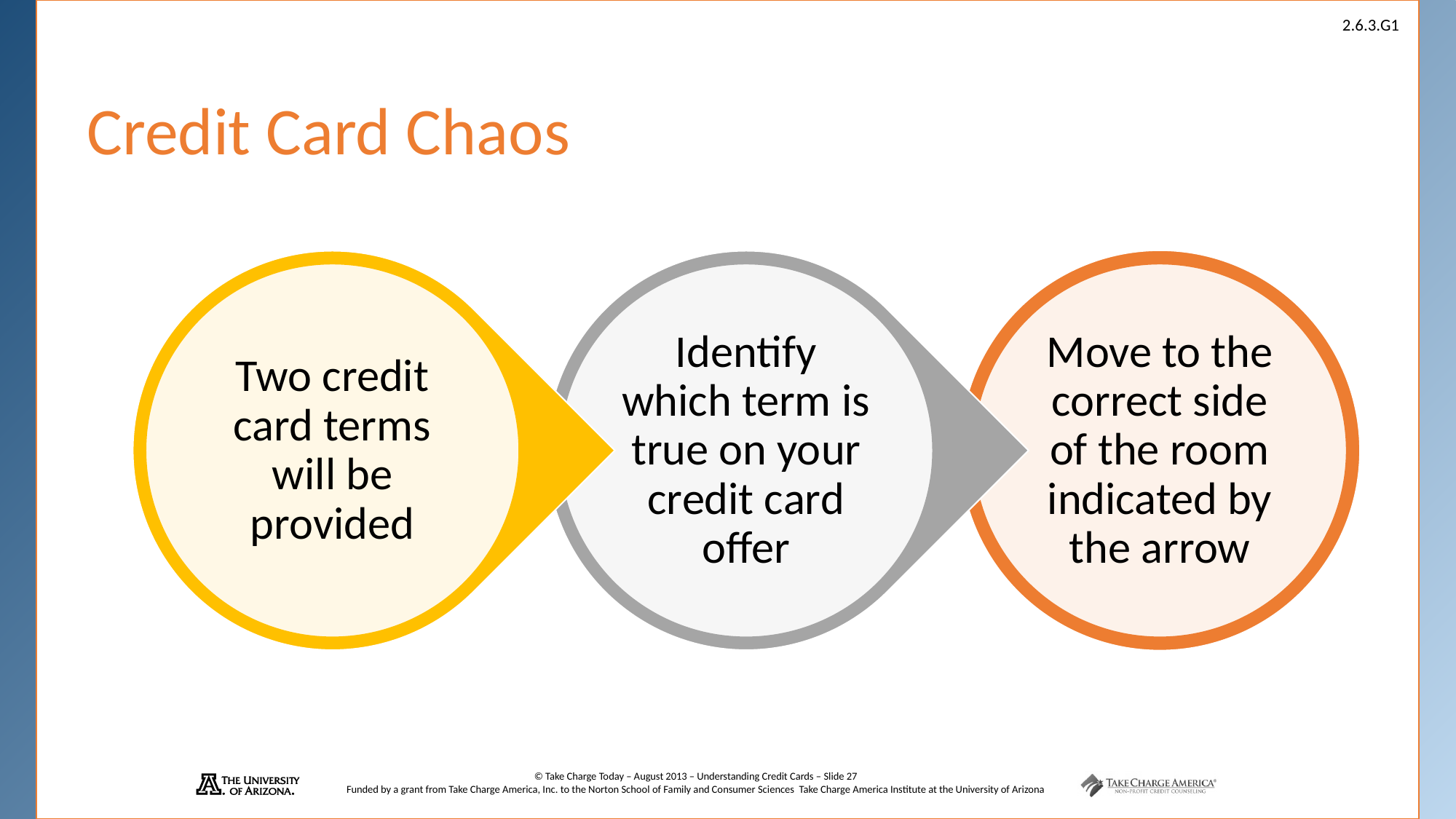

# Credit Card Chaos
Move to the correct side of the room indicated by the arrow
Identify which term is true on your credit card offer
Two credit card terms will be provided